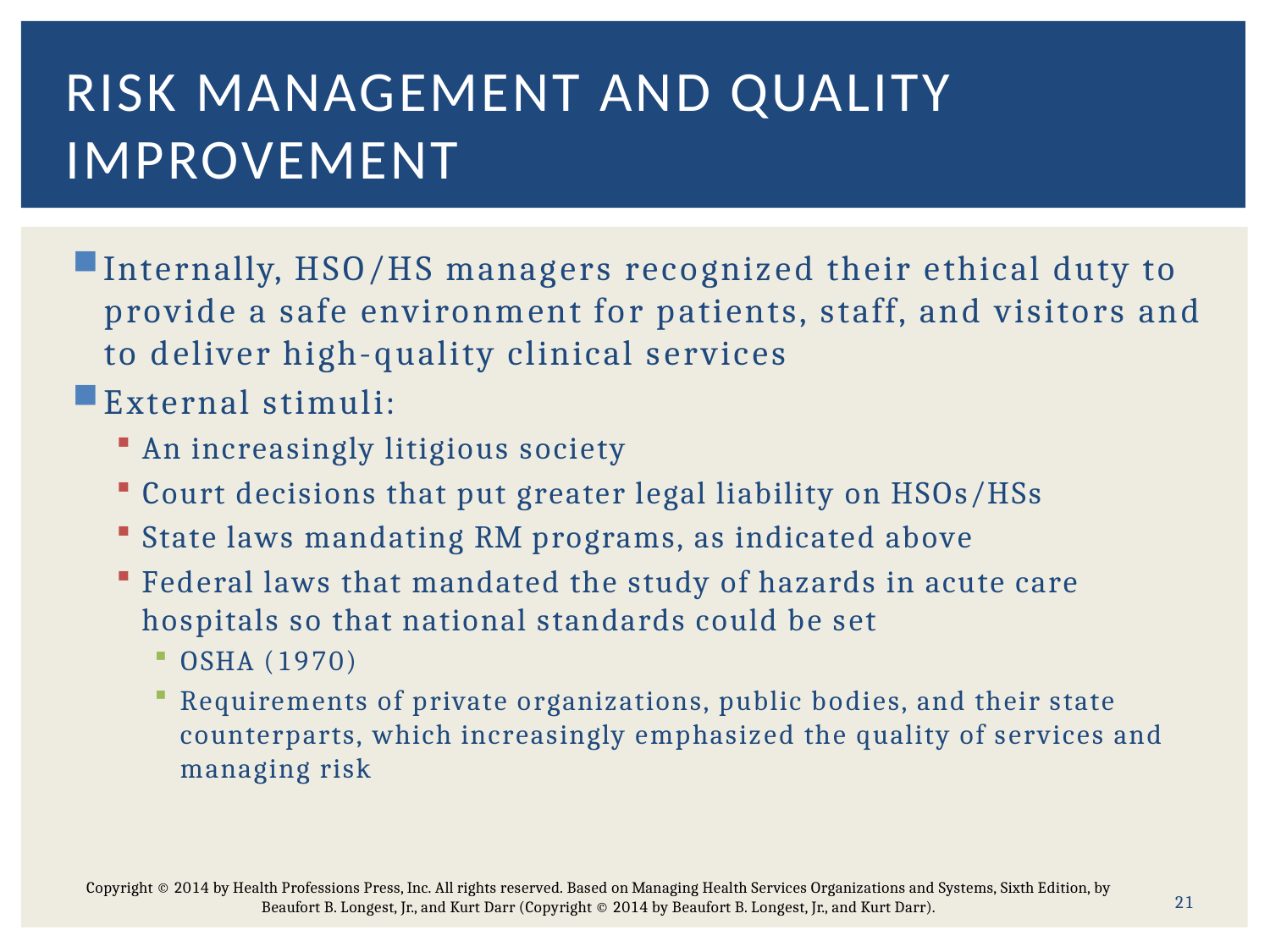

# Risk management and Quality improvement
Internally, HSO/HS managers recognized their ethical duty to provide a safe environment for patients, staff, and visitors and to deliver high-quality clinical services
External stimuli:
An increasingly litigious society
Court decisions that put greater legal liability on HSOs/HSs
State laws mandating RM programs, as indicated above
Federal laws that mandated the study of hazards in acute care hospitals so that national standards could be set
OSHA (1970)
Requirements of private organizations, public bodies, and their state counterparts, which increasingly emphasized the quality of services and managing risk

21